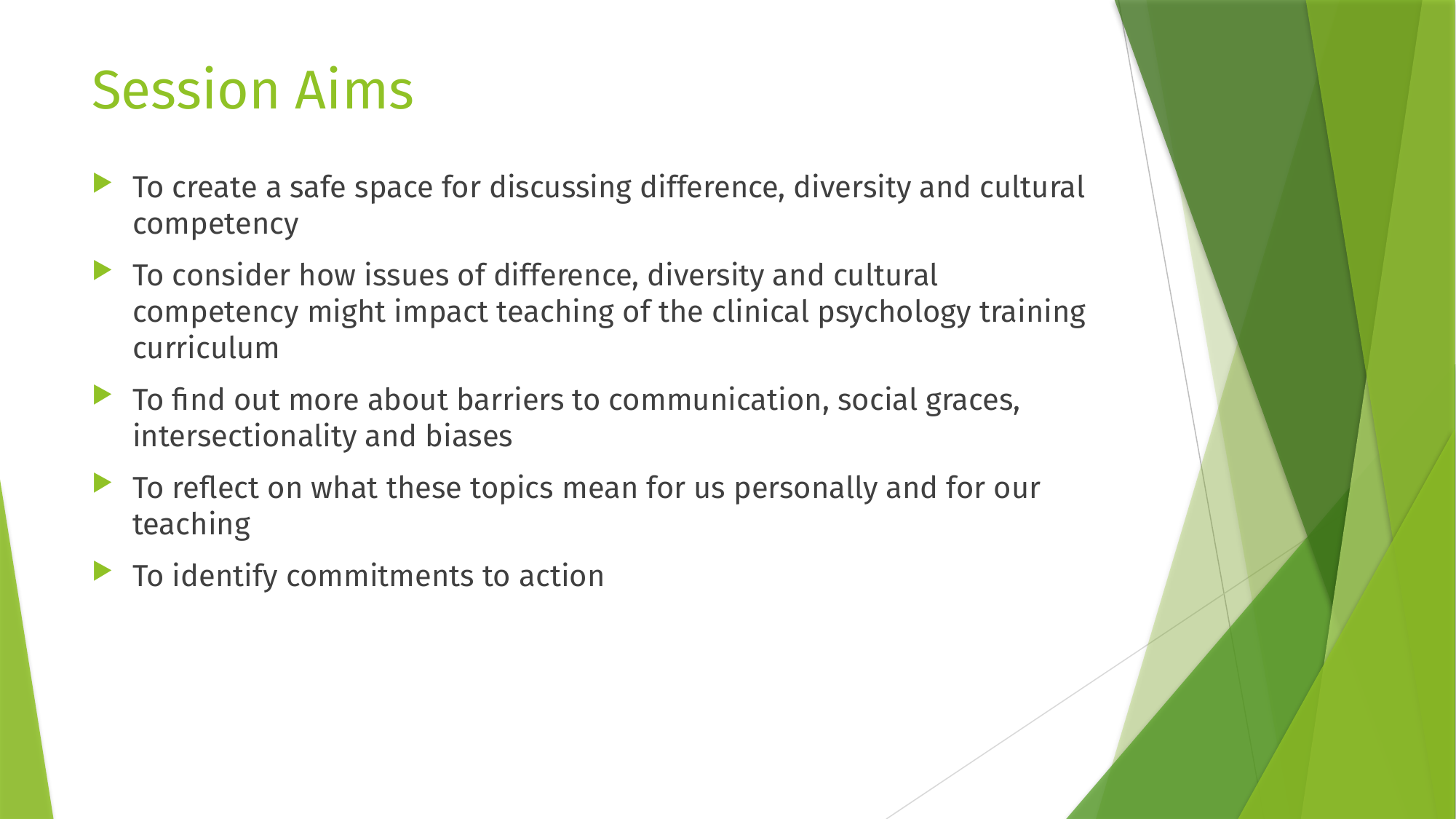

# Session Aims
To create a safe space for discussing difference, diversity and cultural competency
To consider how issues of difference, diversity and cultural competency might impact teaching of the clinical psychology training curriculum
To find out more about barriers to communication, social graces, intersectionality and biases
To reflect on what these topics mean for us personally and for our teaching
To identify commitments to action